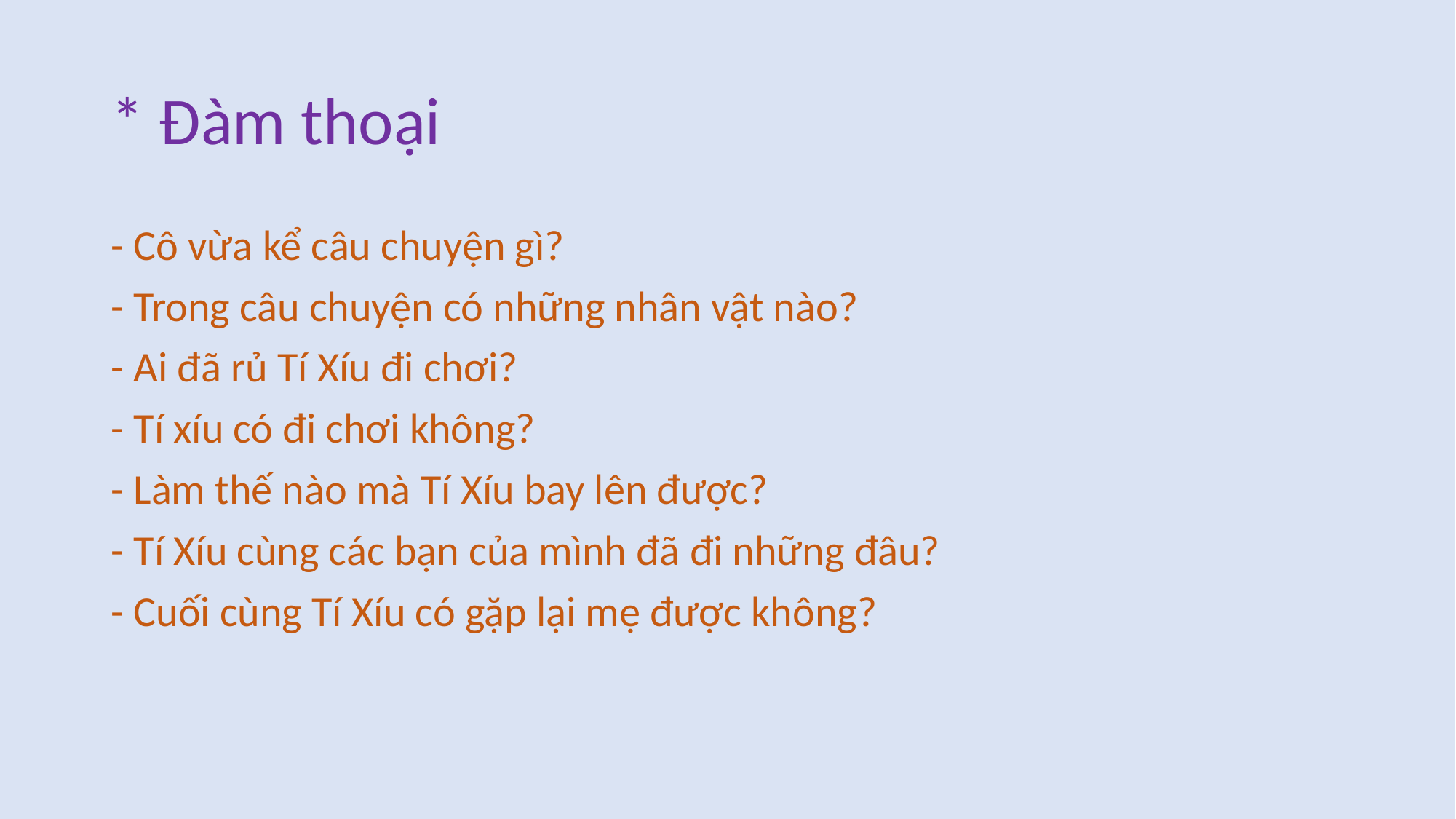

# * Đàm thoại
- Cô vừa kể câu chuyện gì?
- Trong câu chuyện có những nhân vật nào?
- Ai đã rủ Tí Xíu đi chơi?
- Tí xíu có đi chơi không?
- Làm thế nào mà Tí Xíu bay lên được?
- Tí Xíu cùng các bạn của mình đã đi những đâu?
- Cuối cùng Tí Xíu có gặp lại mẹ được không?